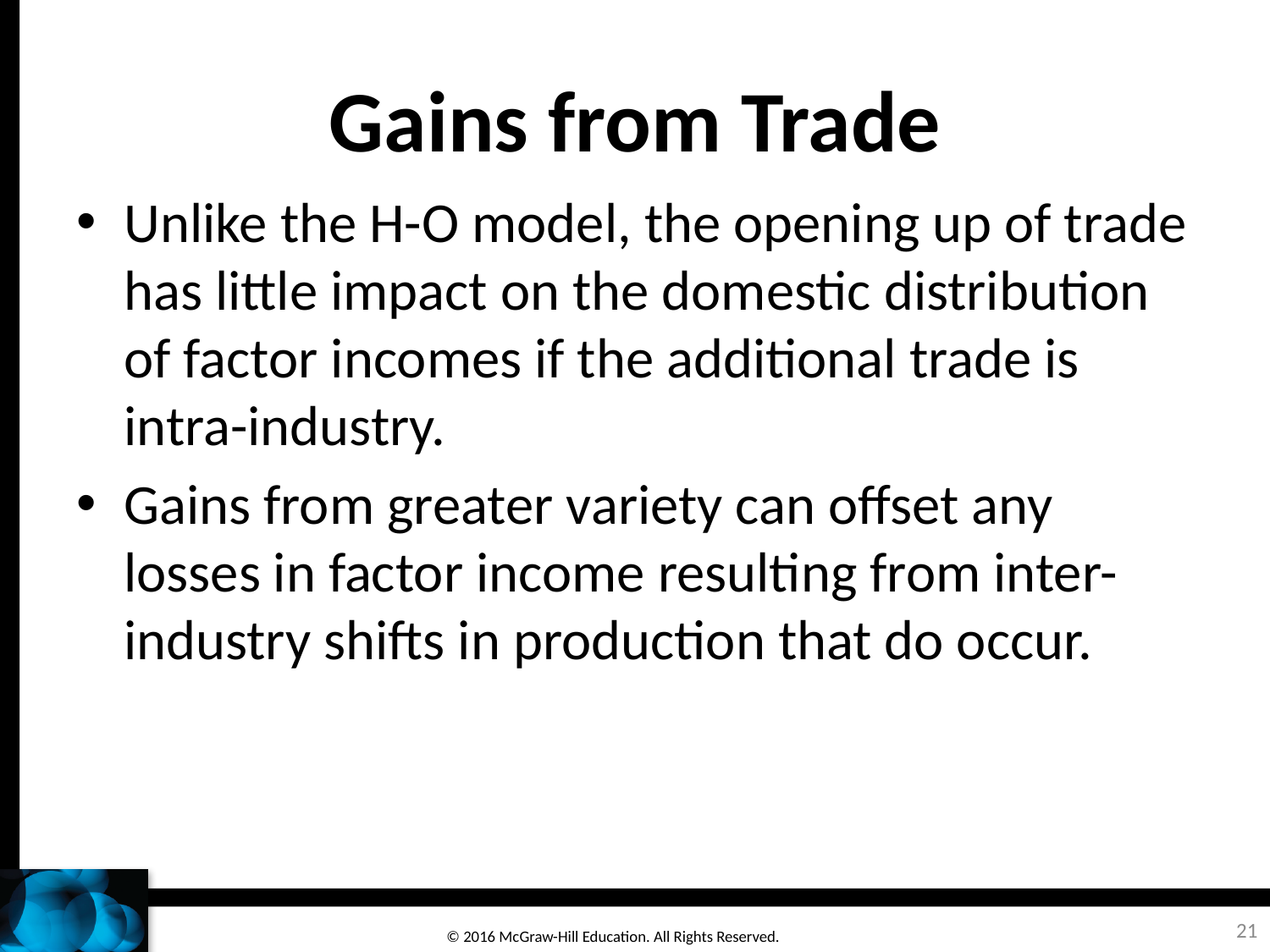

# Gains from Trade
Unlike the H-O model, the opening up of trade has little impact on the domestic distribution of factor incomes if the additional trade is intra-industry.
Gains from greater variety can offset any losses in factor income resulting from inter-industry shifts in production that do occur.

21
© 2016 McGraw-Hill Education. All Rights Reserved.